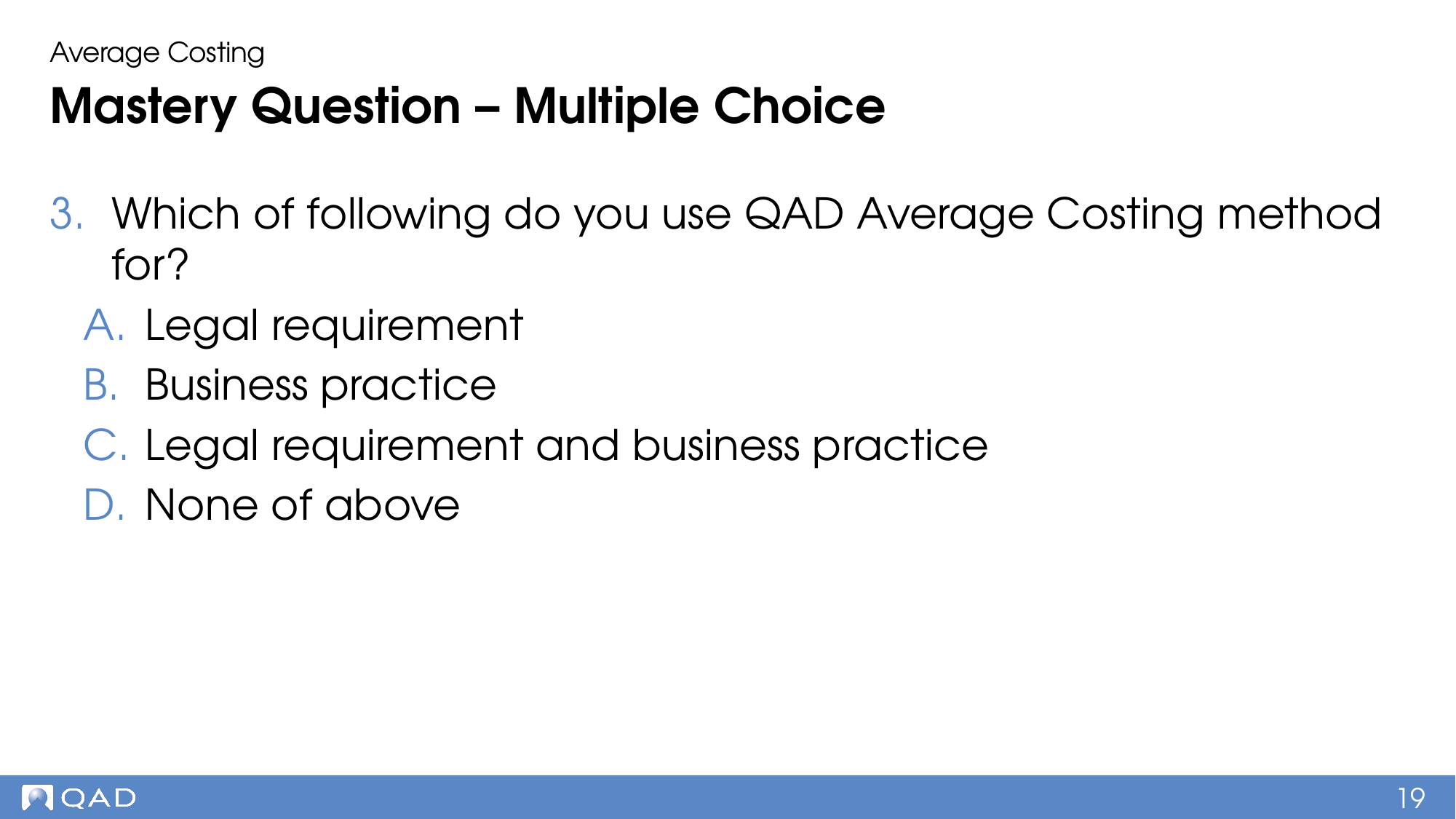

Average Costing
# Mastery Question – Multiple Choice
Which of following do you use QAD Average Costing method for?
Legal requirement
Business practice
Legal requirement and business practice
None of above
19